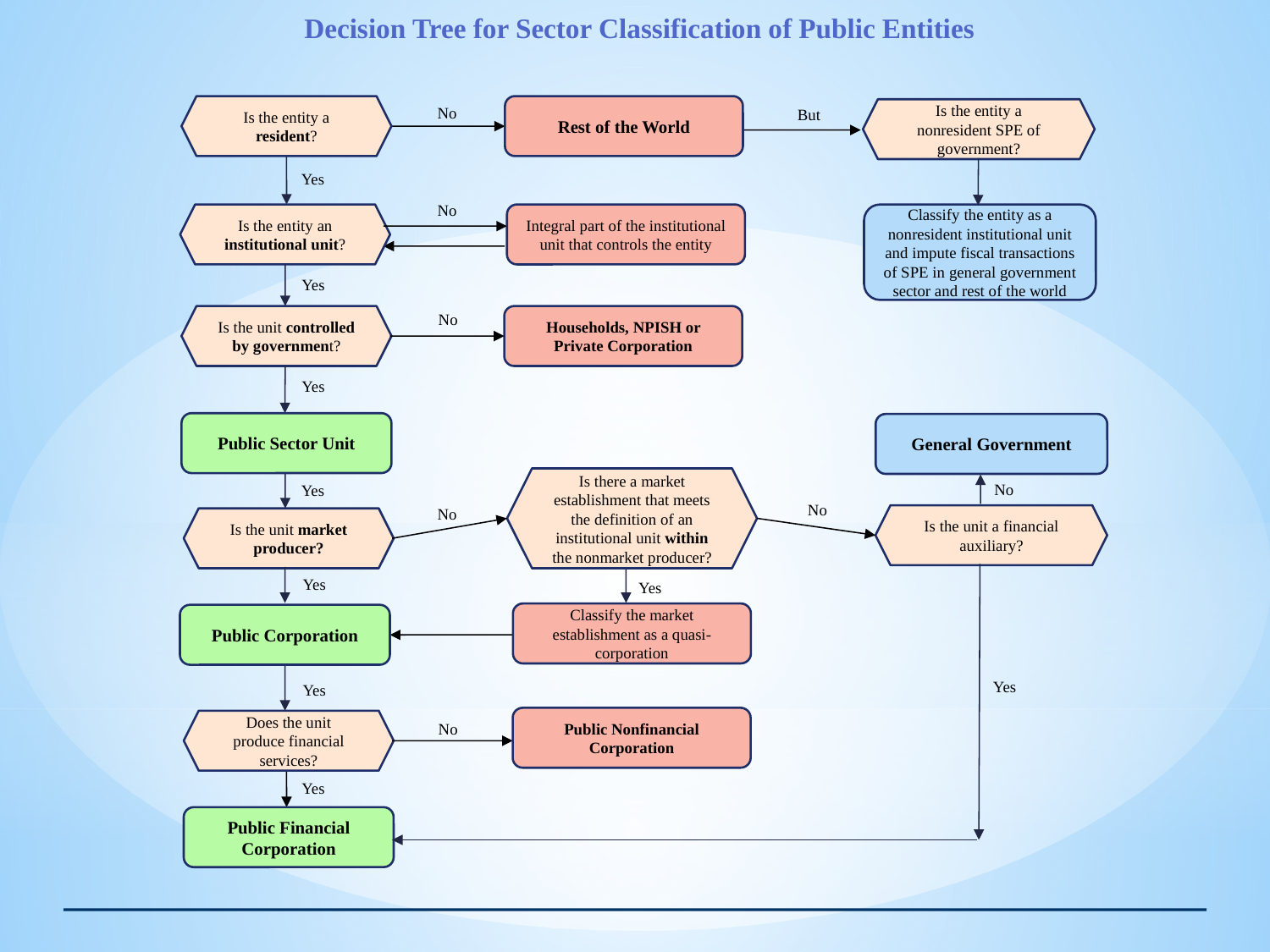

Decision Tree for Sector Classification of Public Entities

Is the entity a resident?
Rest of the World
No
But
Is the entity a nonresident SPE of government?

Yes
No
Classify the entity as a nonresident institutional unit and impute fiscal transactions of SPE in general government sector and rest of the world
Is the entity an institutional unit?
Integral part of the institutional unit that controls the entity

Yes
No
Is the unit controlled by government?
Households, NPISH or Private Corporation

Yes
Public Sector Unit
General Government
Is there a market establishment that meets the definition of an institutional unit within the nonmarket producer?

No
Yes

No
No
Is the unit a financial auxiliary?
Is the unit market producer?

Yes
Yes
Classify the market establishment as a quasi-corporation
Public Corporation

Yes
Yes
Public Nonfinancial Corporation
Does the unit produce financial services?
No

Yes
Public Financial Corporation